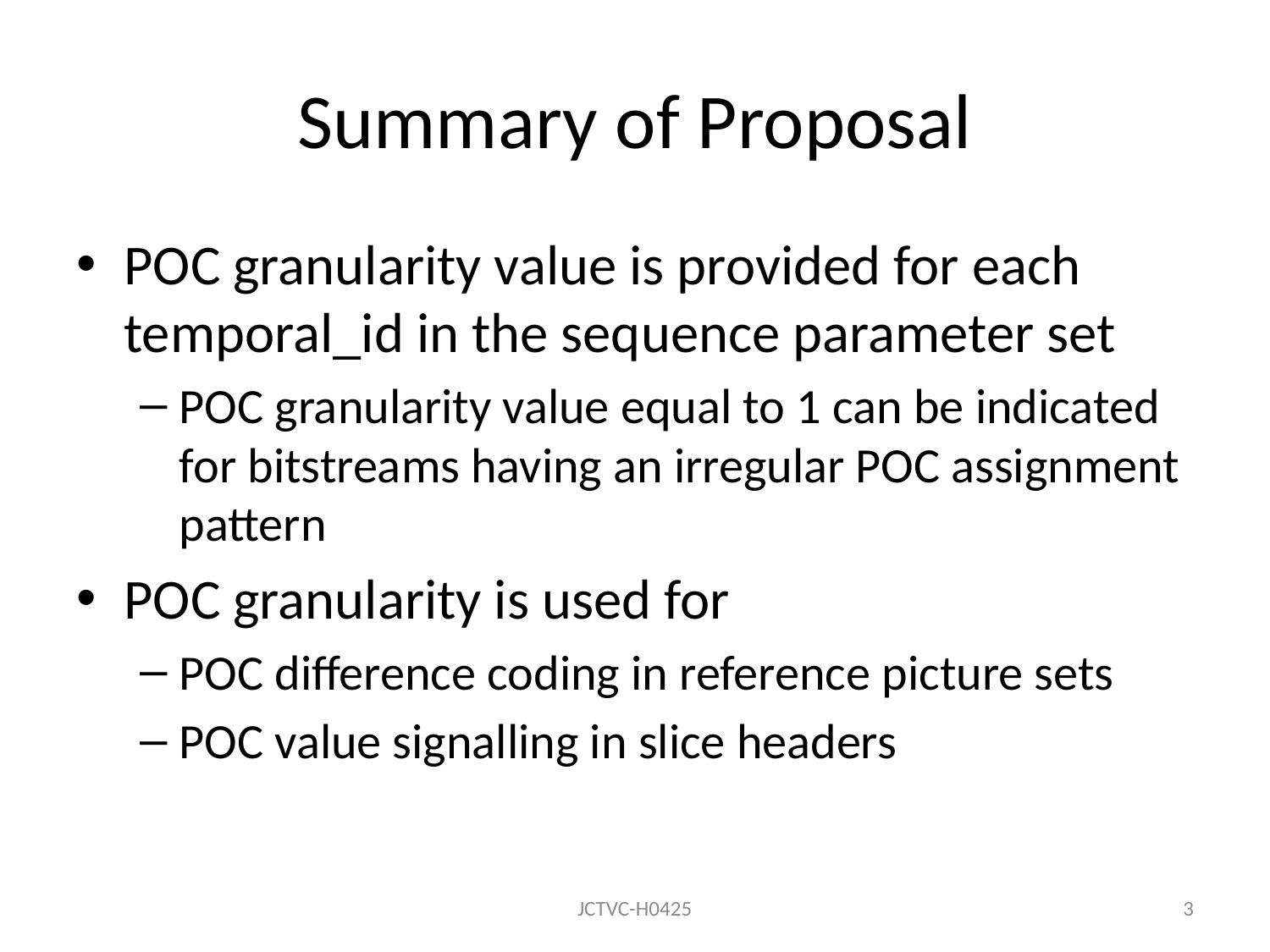

# Summary of Proposal
POC granularity value is provided for each temporal_id in the sequence parameter set
POC granularity value equal to 1 can be indicated for bitstreams having an irregular POC assignment pattern
POC granularity is used for
POC difference coding in reference picture sets
POC value signalling in slice headers
JCTVC-H0425
3